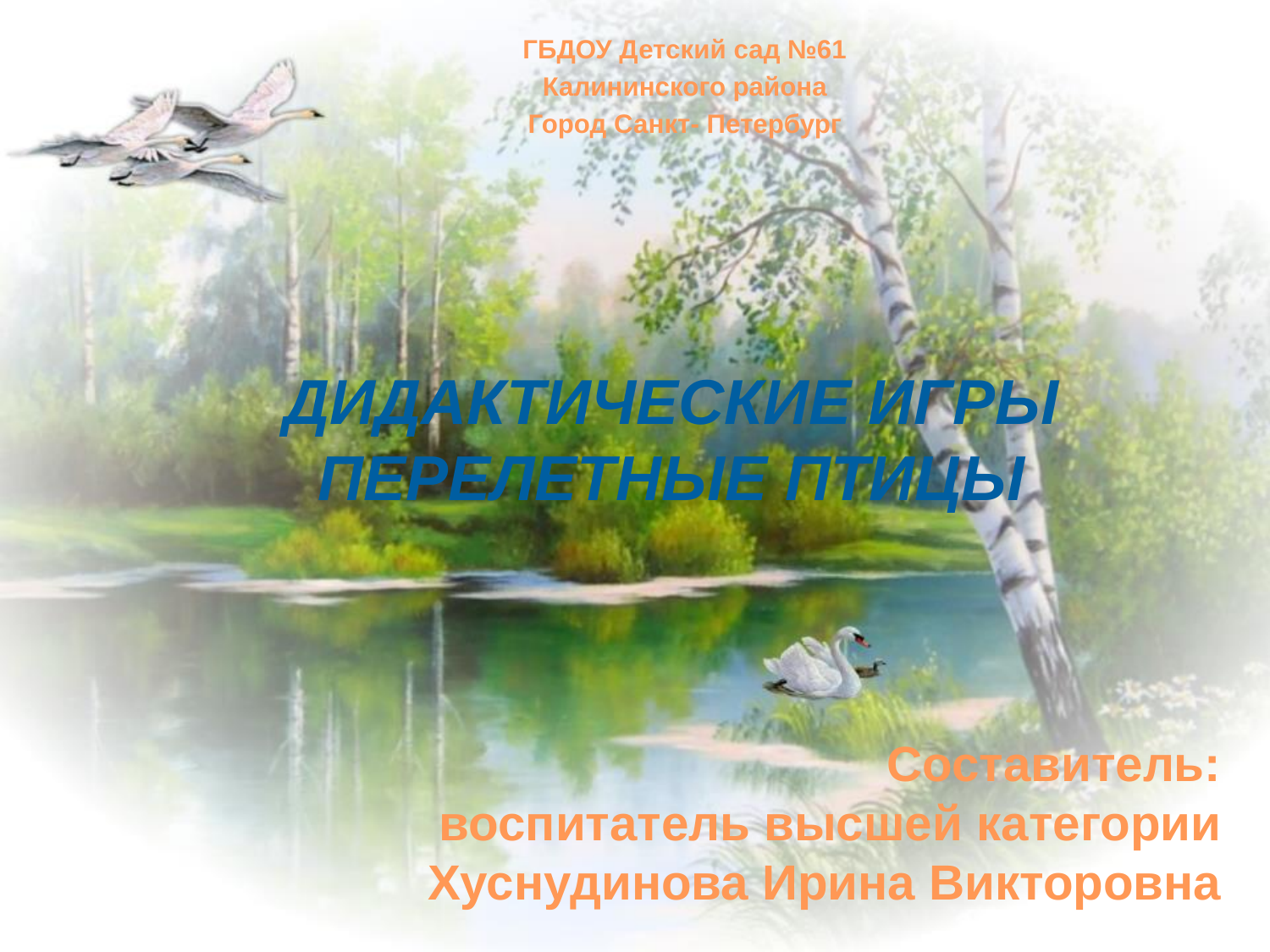

ГБДОУ Детский сад №61
Калининского района
Город Санкт- Петербург
ДИДАКТИЧЕСКИЕ ИГРЫ
ПЕРЕЛЕТНЫЕ ПТИЦЫ
Составитель:
воспитатель высшей категории
Хуснудинова Ирина Викторовна